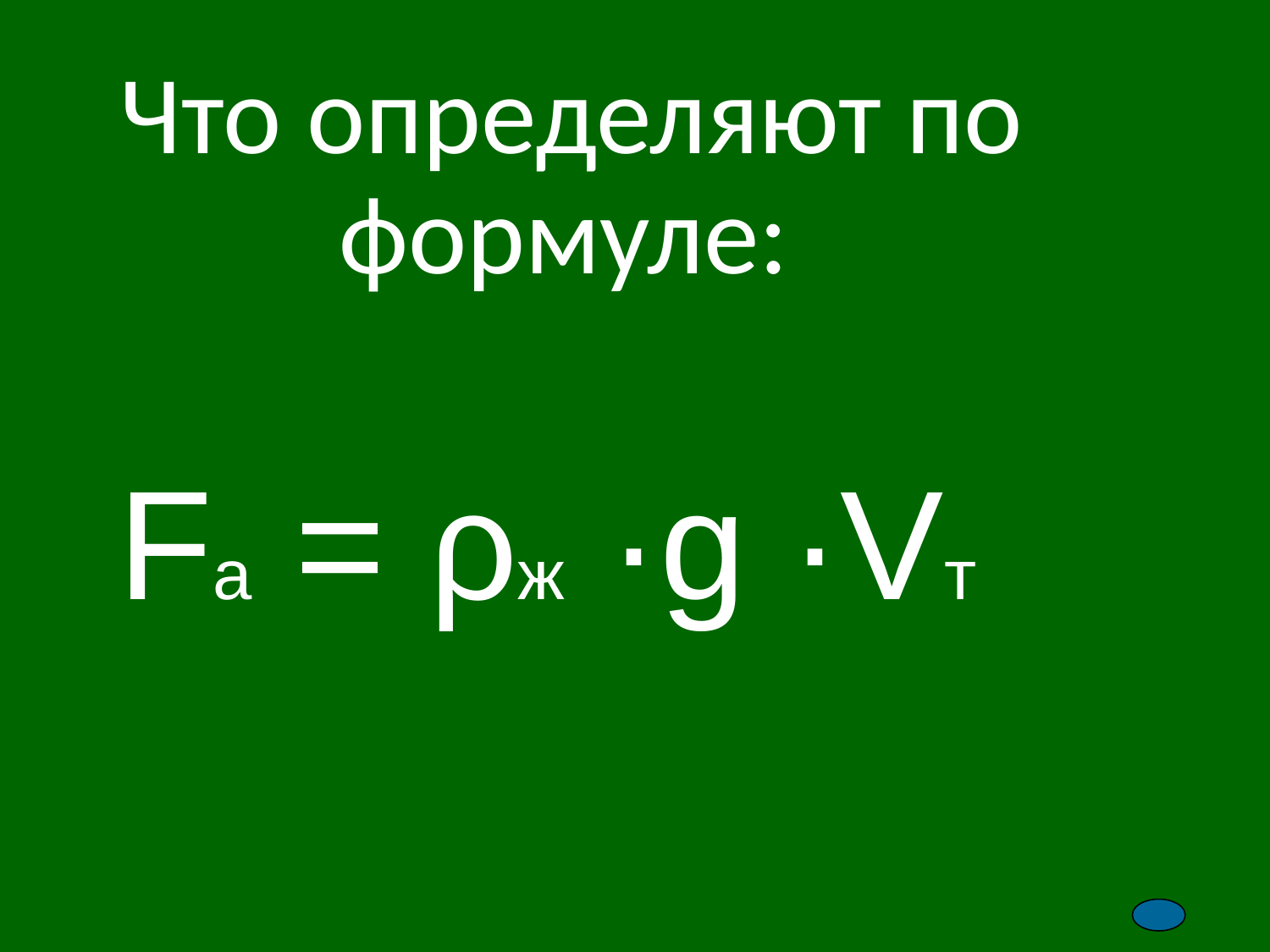

Что определяют по формуле:
Fa = ρж ·g ·Vт